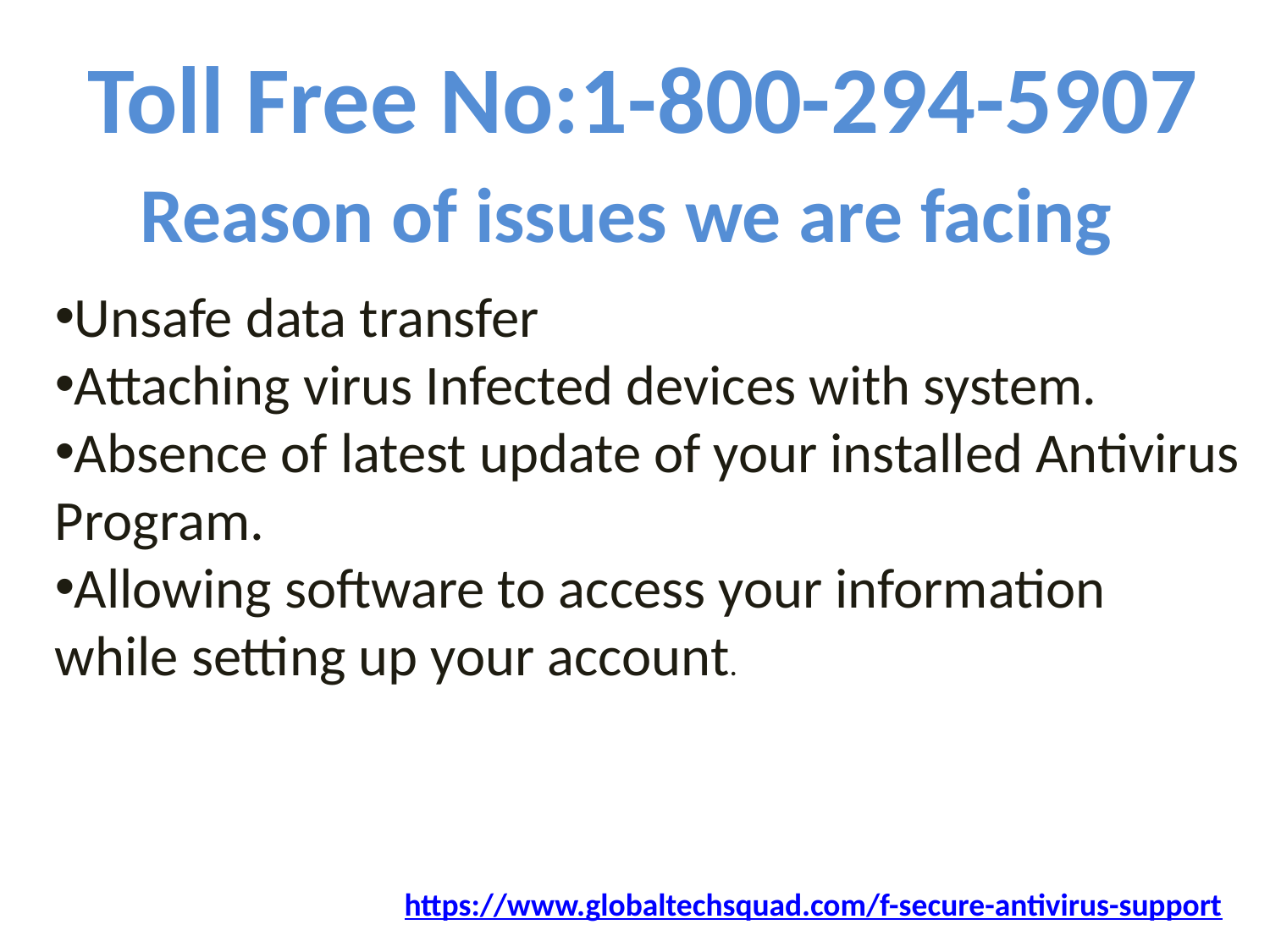

Toll Free No:1-800-294-5907
Reason of issues we are facing
Unsafe data transfer
Attaching virus Infected devices with system.
Absence of latest update of your installed Antivirus
Program.
Allowing software to access your information
while setting up your account.

https://www.globaltechsquad.com/f-secure-antivirus-support